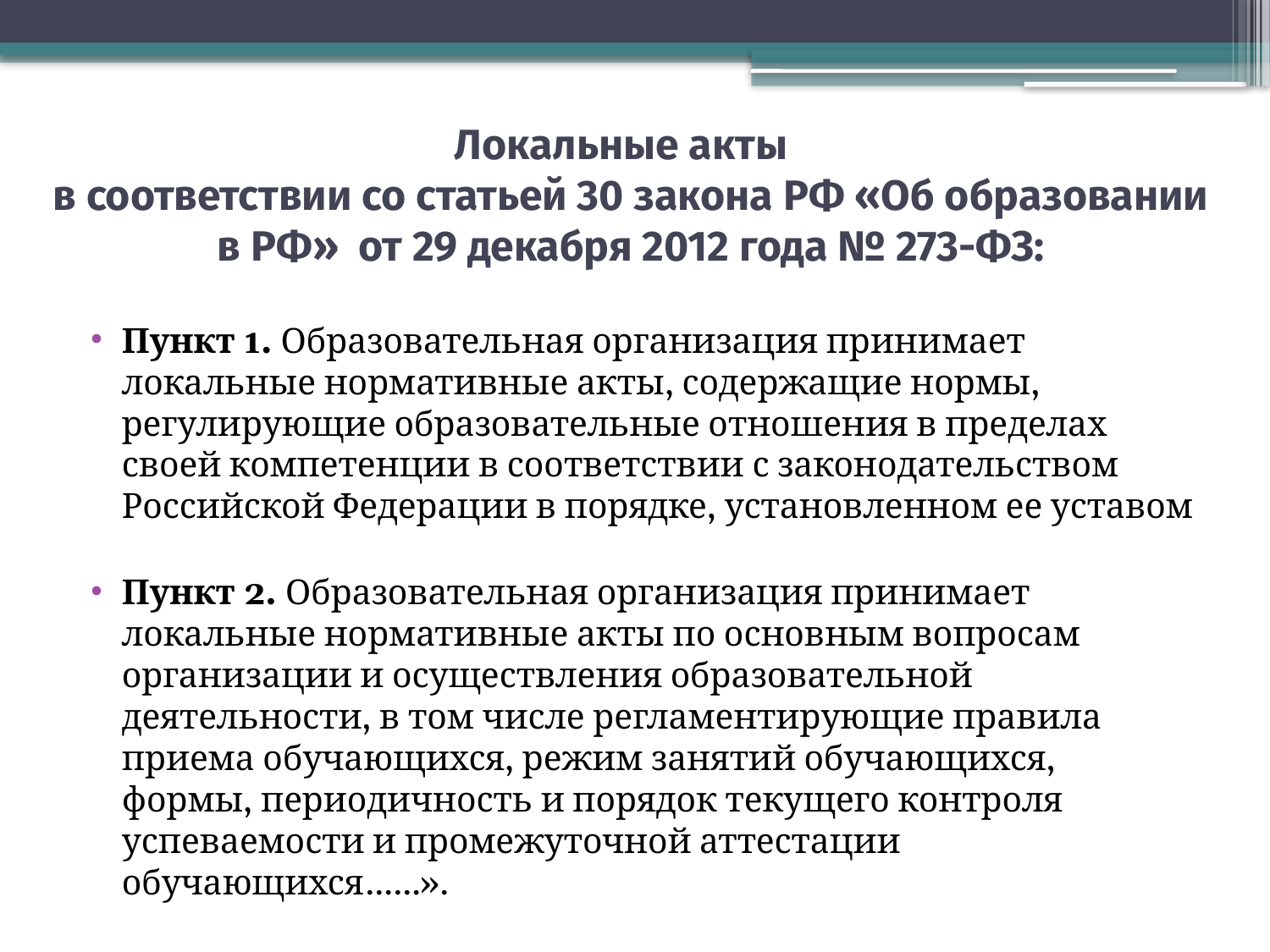

# Локальные акты в соответствии со статьей 30 закона РФ «Об образовании в РФ»  от 29 декабря 2012 года № 273-ФЗ:
Пункт 1. Образовательная организация принимает локальные нормативные акты, содержащие нормы, регулирующие образовательные отношения в пределах своей компетенции в соответствии с законодательством Российской Федерации в порядке, установленном ее уставом
Пункт 2. Образовательная организация принимает локальные нормативные акты по основным вопросам организации и осуществления образовательной деятельности, в том числе регламентирующие правила приема обучающихся, режим занятий обучающихся, формы, периодичность и порядок текущего контроля успеваемости и промежуточной аттестации обучающихся……».